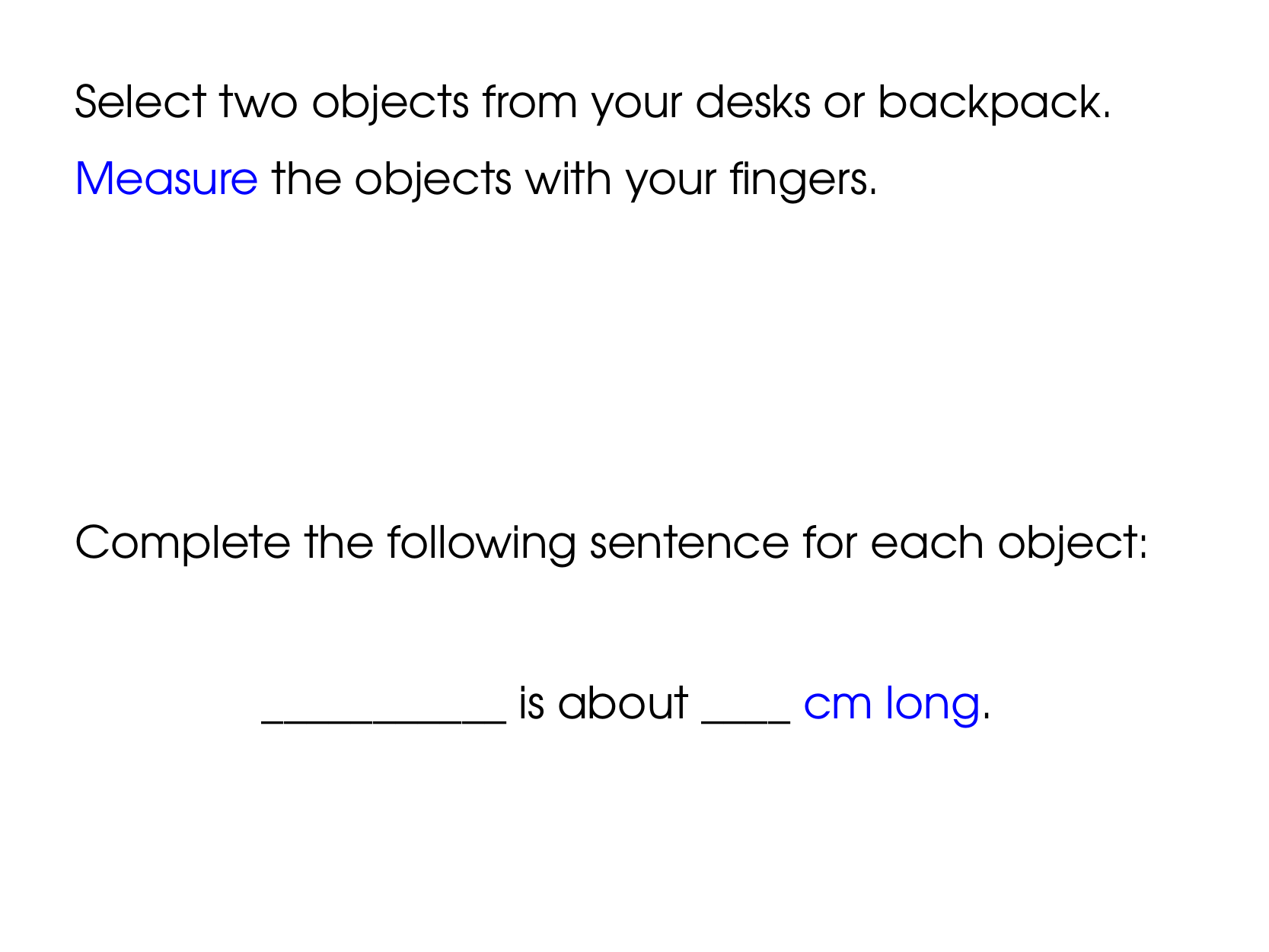

Select two objects from your desks or backpack.
Measure the objects with your fingers.
Complete the following sentence for each object:
___________ is about ____ cm long.